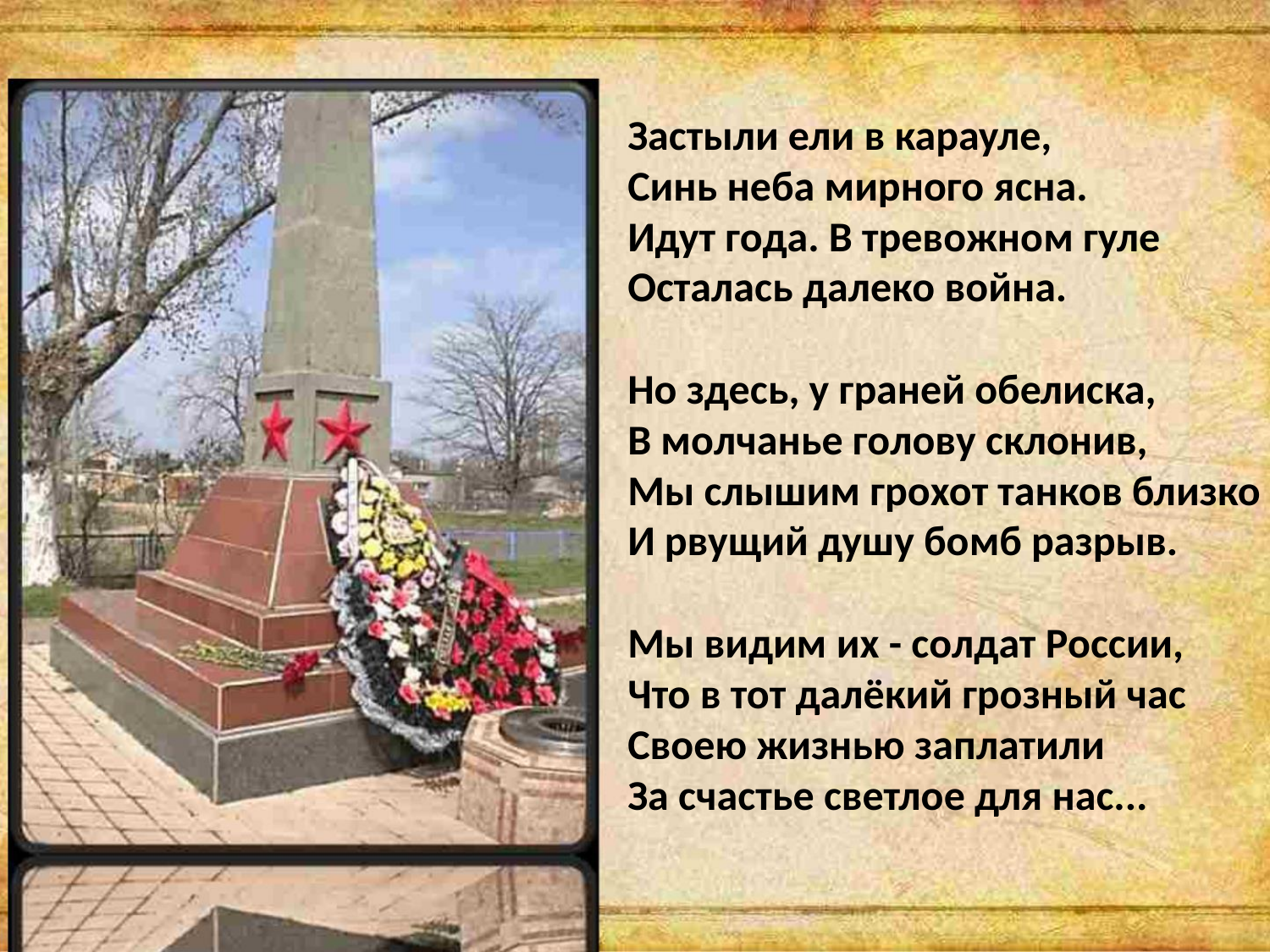

Застыли ели в карауле,
Синь неба мирного ясна.
Идут года. В тревожном гуле
Осталась далеко война.
Но здесь, у граней обелиска,
В молчанье голову склонив,
Мы слышим грохот танков близко
И рвущий душу бомб разрыв.
Мы видим их - солдат России,
Что в тот далёкий грозный час
Своею жизнью заплатили
За счастье светлое для нас...